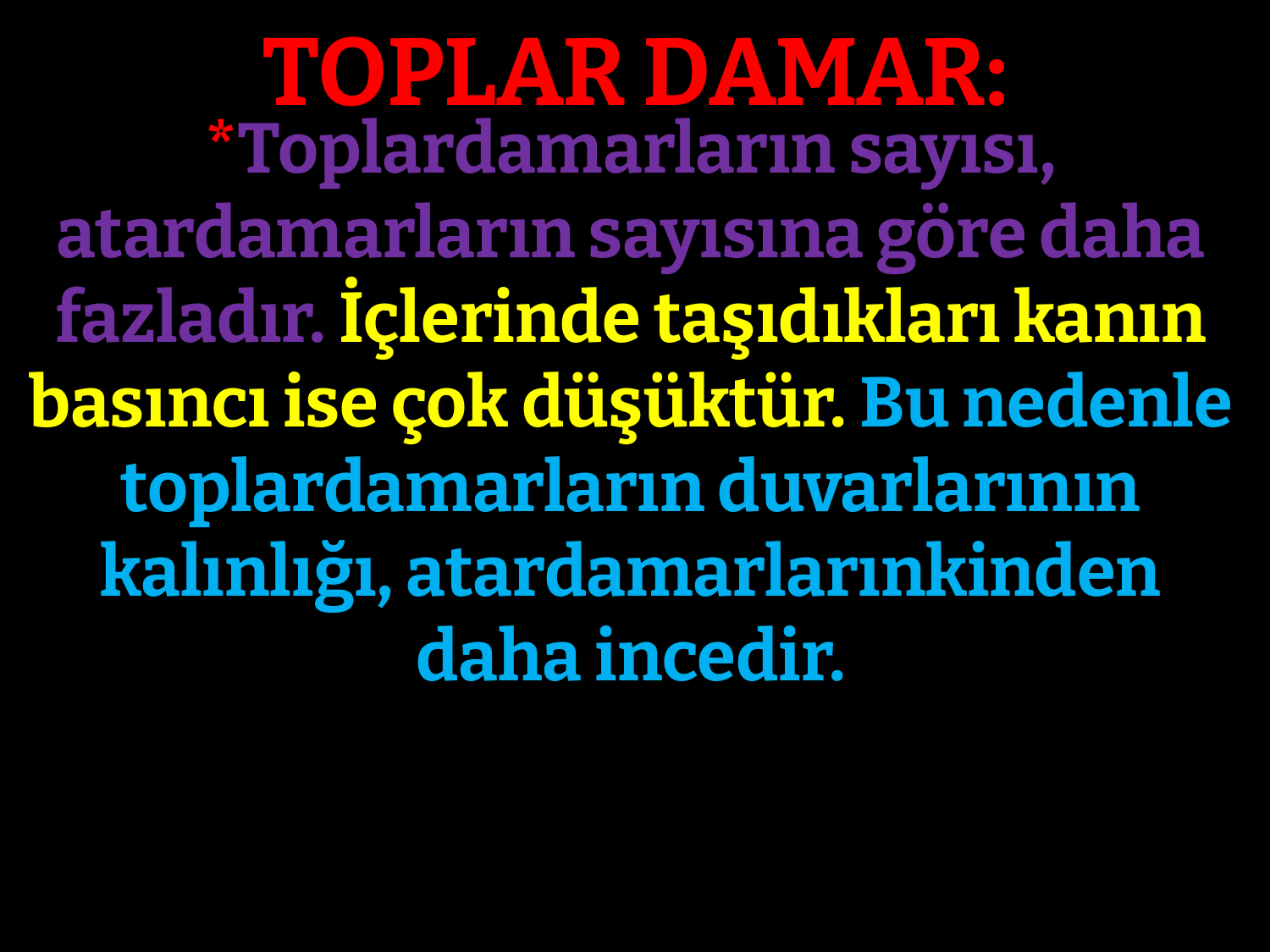

TOPLAR DAMAR:
*Toplardamarların sayısı, atardamarların sayısına göre daha fazladır. İçlerinde taşıdıkları kanın basıncı ise çok düşüktür. Bu nedenle toplardamarların duvarlarının kalınlığı, atardamarlarınkinden daha incedir.
#